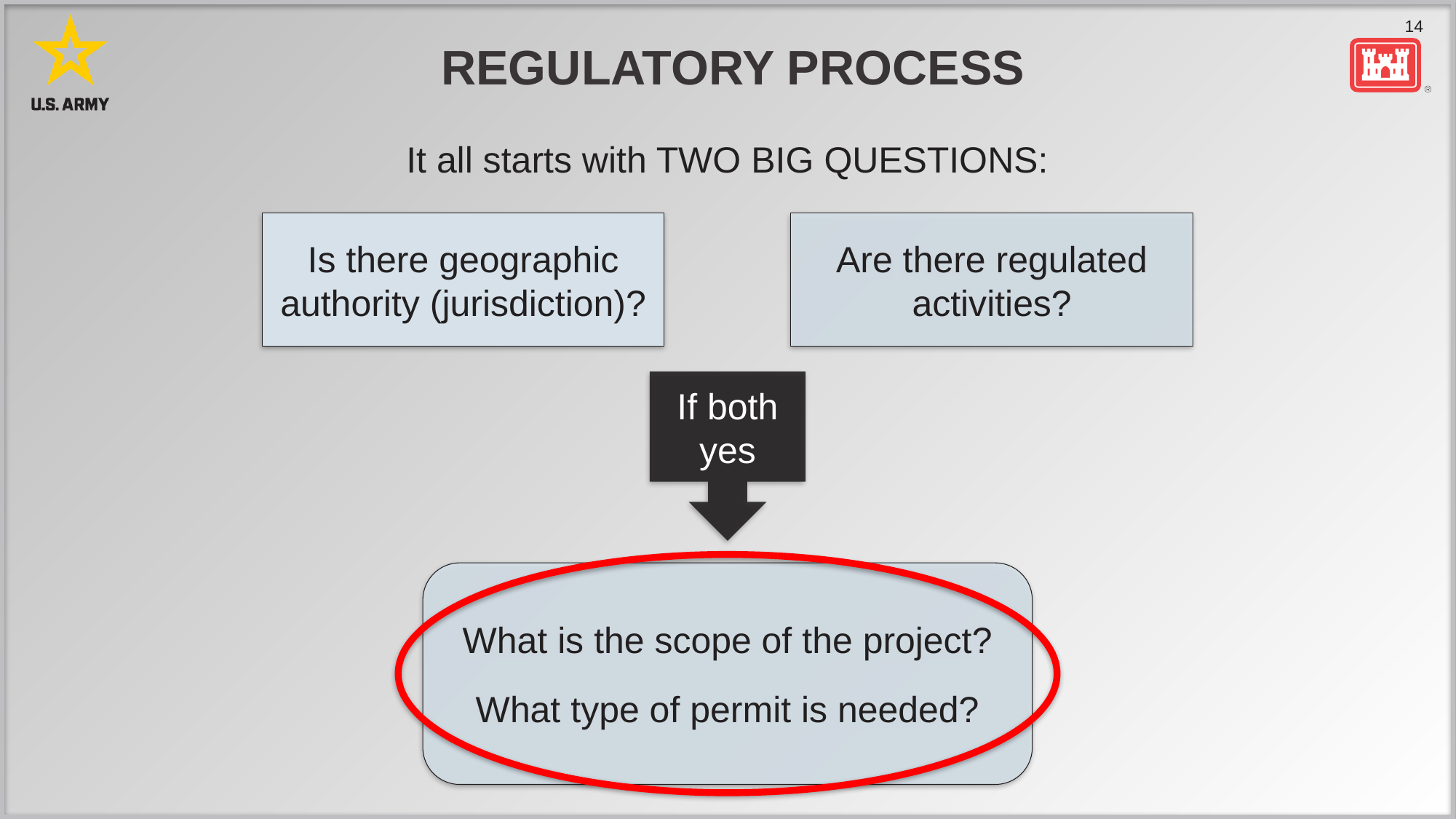

# Regulatory Process
It all starts with TWO BIG QUESTIONS:
Is there geographic authority (jurisdiction)?
Are there regulated activities?
If both yes

What is the scope of the project?

What type of permit is needed?